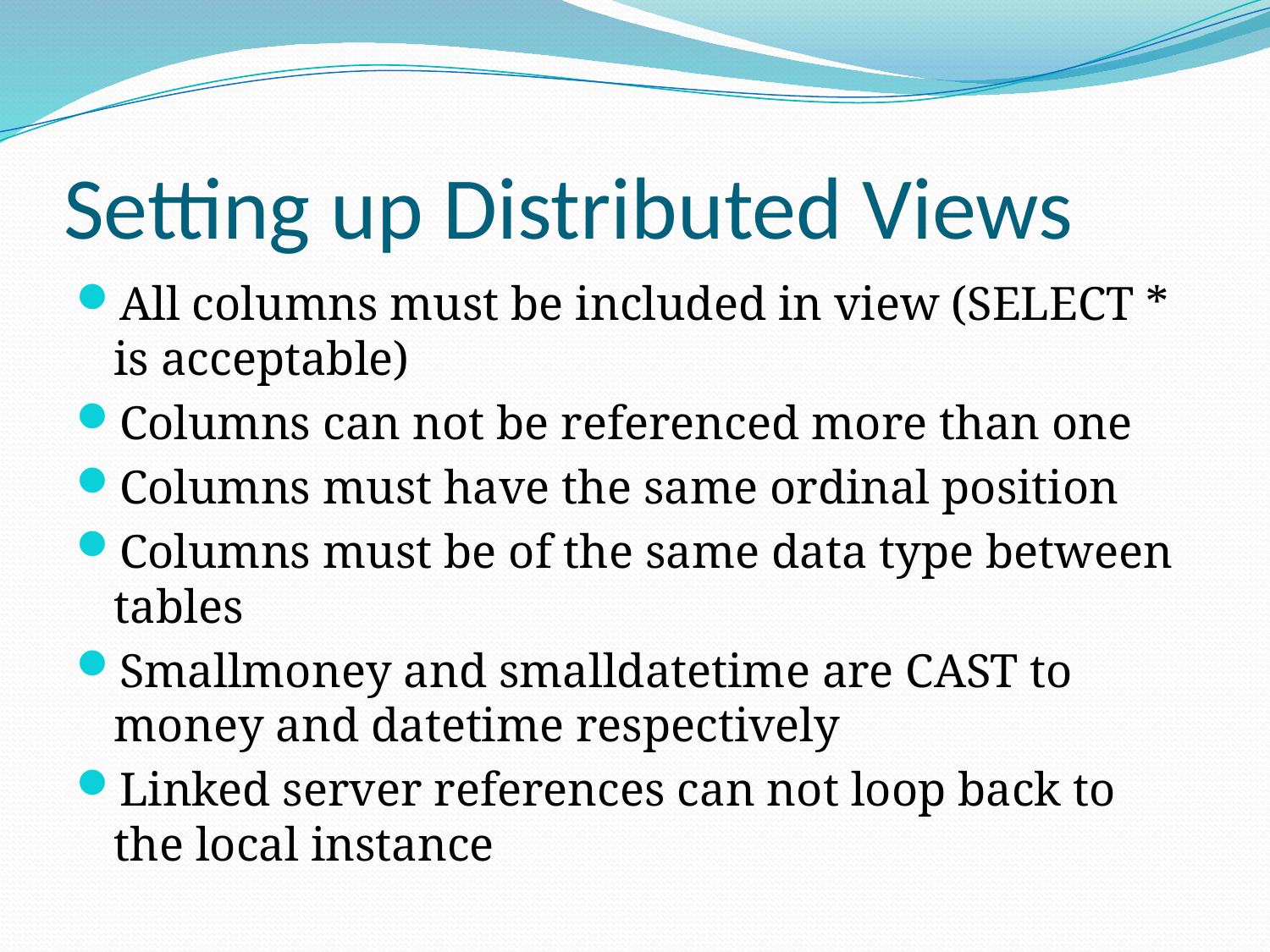

# Setting up Distributed Views
All columns must be included in view (SELECT * is acceptable)
Columns can not be referenced more than one
Columns must have the same ordinal position
Columns must be of the same data type between tables
Smallmoney and smalldatetime are CAST to money and datetime respectively
Linked server references can not loop back to the local instance